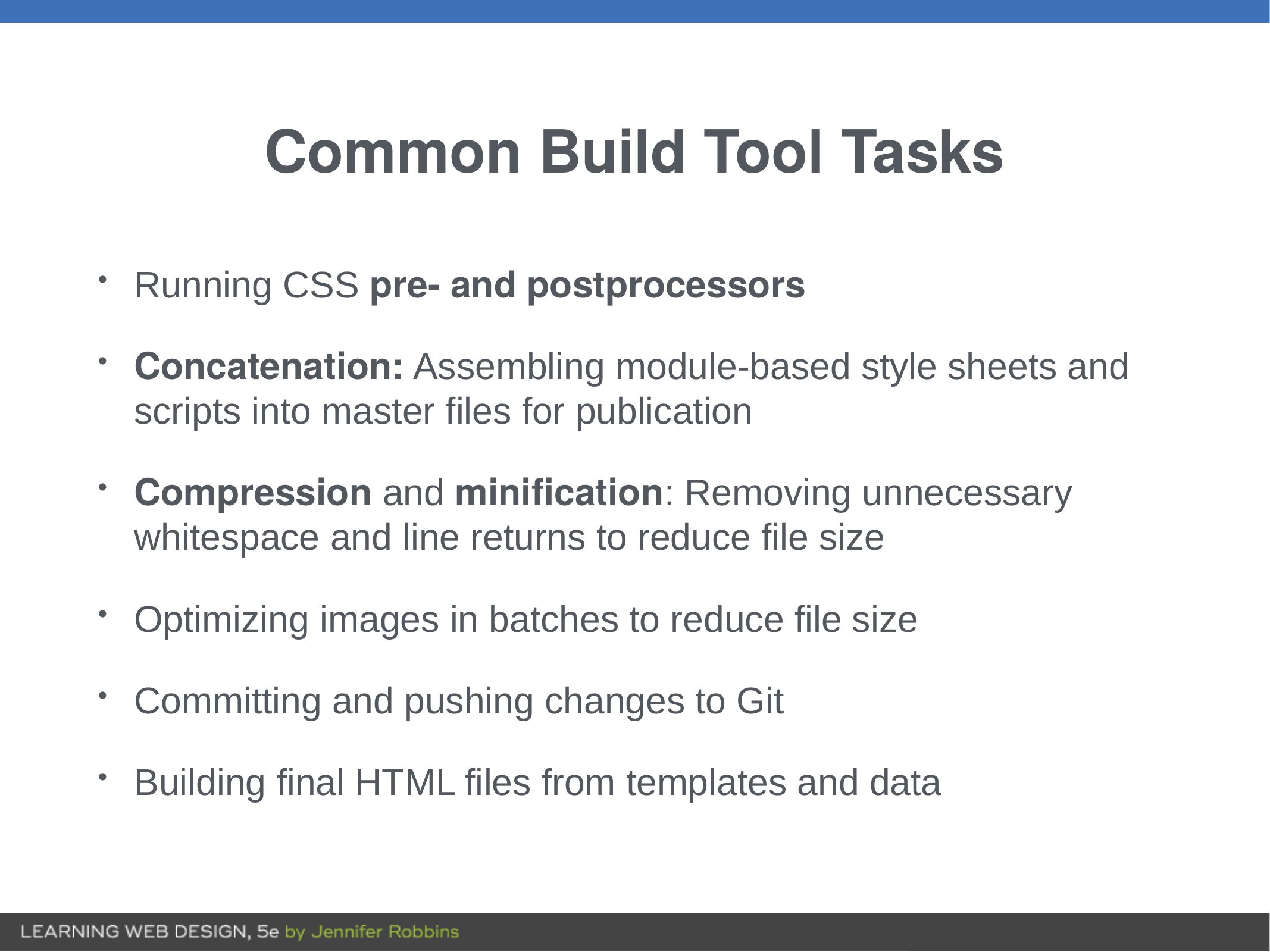

# Common Build Tool Tasks
Running CSS pre- and postprocessors
Concatenation: Assembling module-based style sheets and scripts into master files for publication
Compression and minification: Removing unnecessary whitespace and line returns to reduce file size
Optimizing images in batches to reduce file size
Committing and pushing changes to Git
Building final HTML files from templates and data